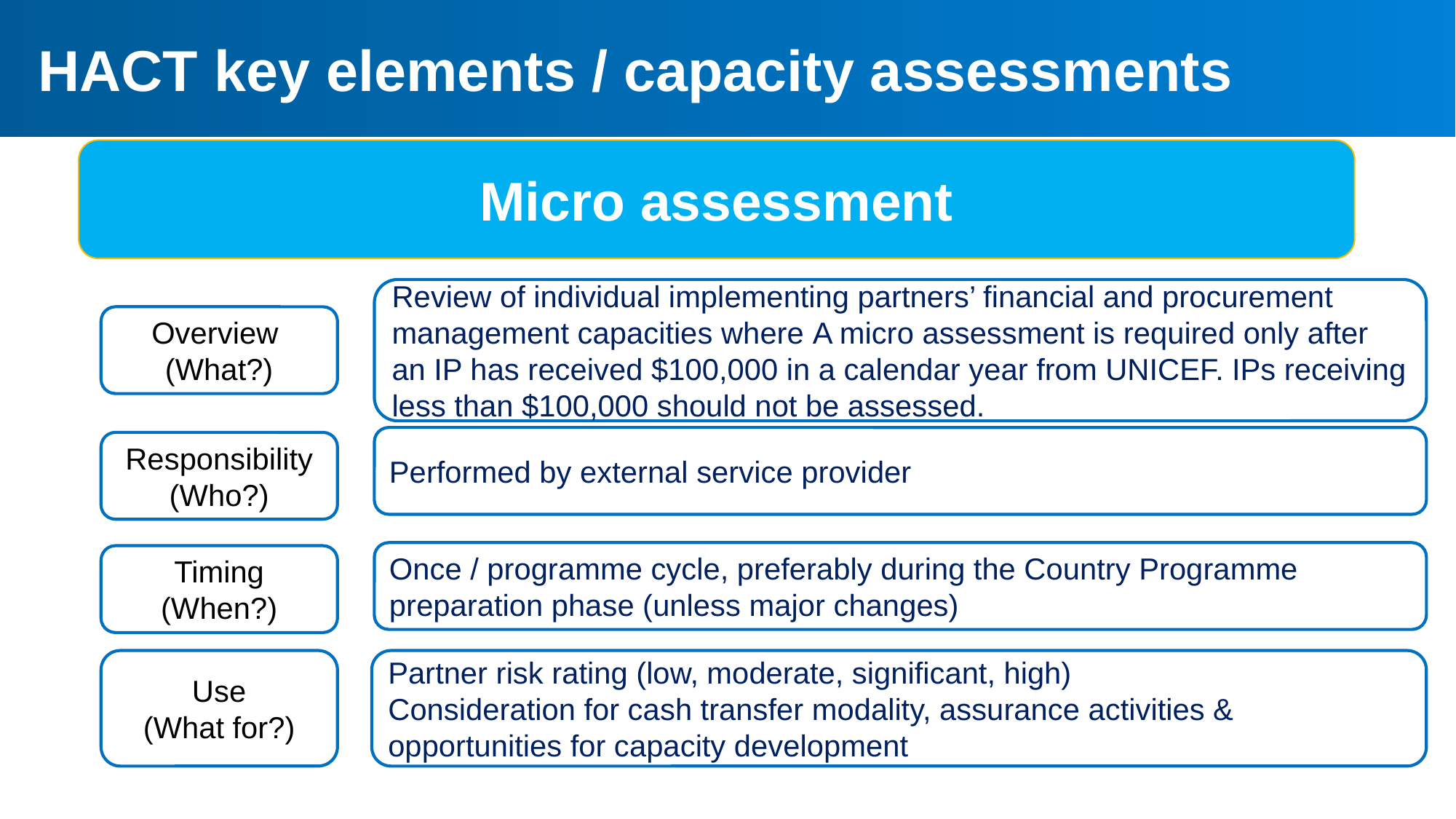

# HACT key elements / capacity assessments
Micro assessment
Review of individual implementing partners’ financial and procurement management capacities where A micro assessment is required only after an IP has received $100,000 in a calendar year from UNICEF. IPs receiving less than $100,000 should not be assessed.
Overview
(What?)
Performed by external service provider
Responsibility
(Who?)
Once / programme cycle, preferably during the Country Programme preparation phase (unless major changes)
Timing
(When?)
Use
(What for?)
Partner risk rating (low, moderate, significant, high)
Consideration for cash transfer modality, assurance activities & opportunities for capacity development